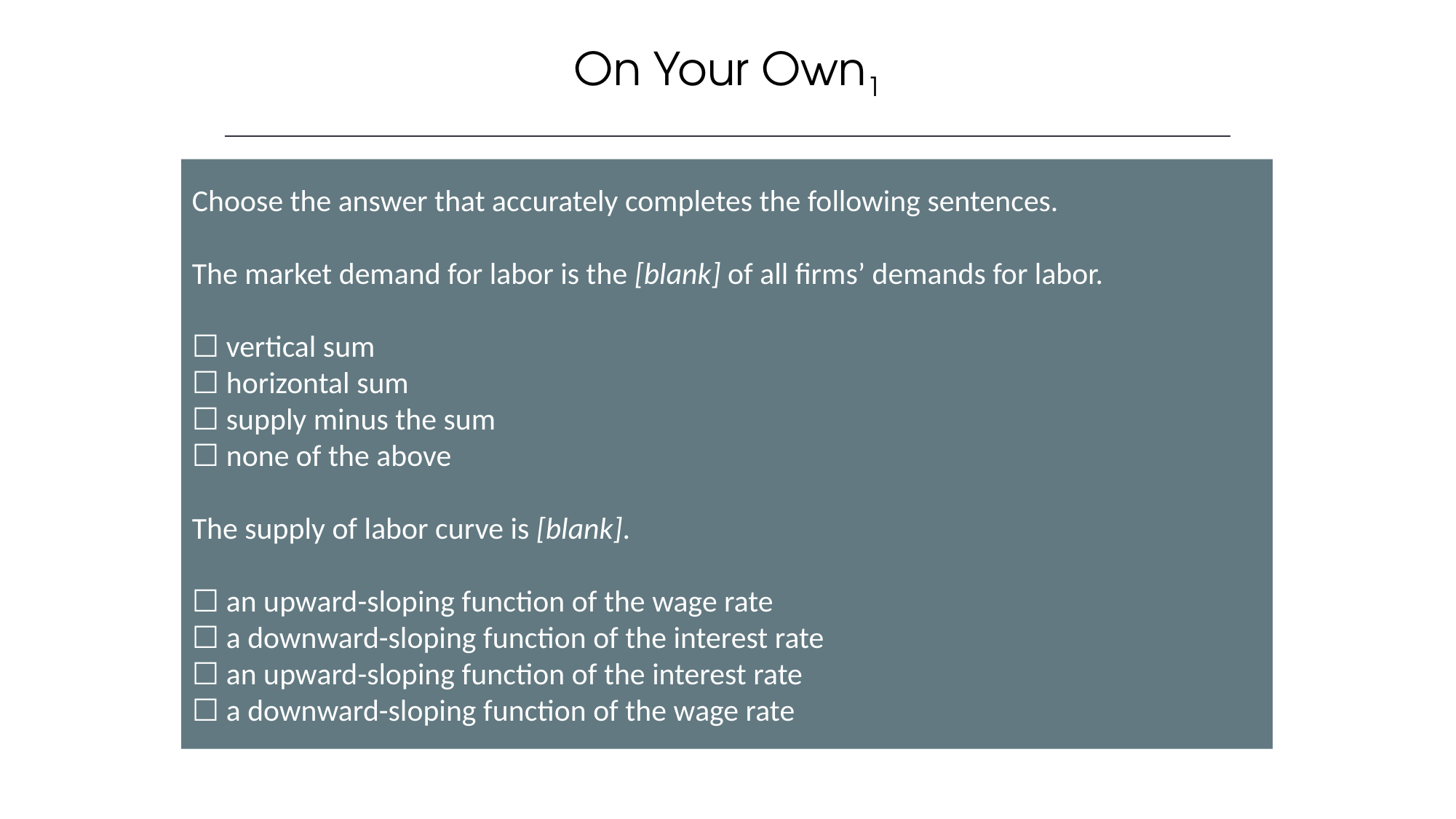

On Your Own1
Choose the answer that accurately completes the following sentences.

The market demand for labor is the [blank] of all firms’ demands for labor.

☐ vertical sum
☐ horizontal sum
☐ supply minus the sum
☐ none of the above

The supply of labor curve is [blank].

☐ an upward-sloping function of the wage rate
☐ a downward-sloping function of the interest rate
☐ an upward-sloping function of the interest rate
☐ a downward-sloping function of the wage rate